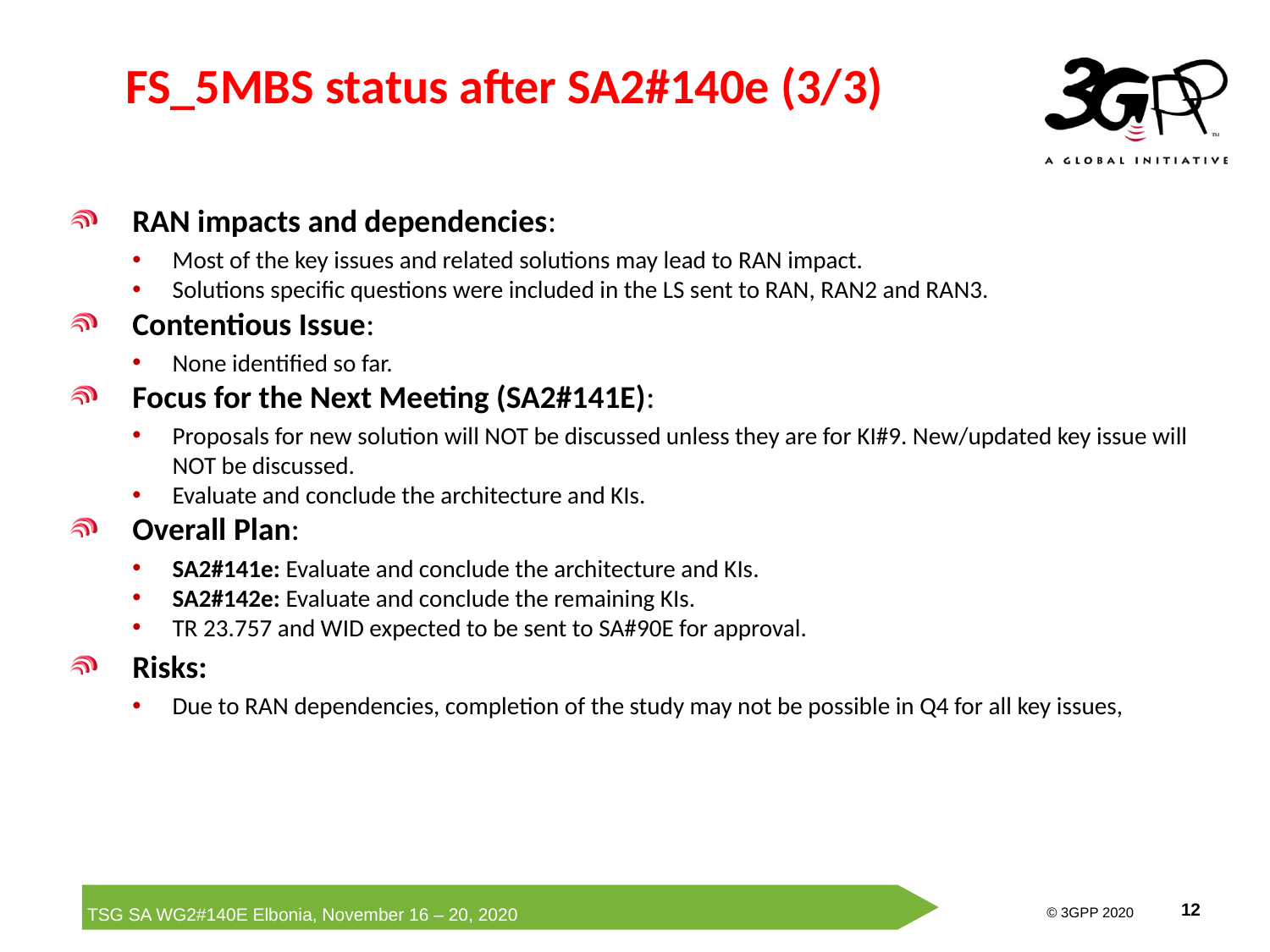

# FS_5MBS status after SA2#140e (3/3)
RAN impacts and dependencies:
Most of the key issues and related solutions may lead to RAN impact.
Solutions specific questions were included in the LS sent to RAN, RAN2 and RAN3.
Contentious Issue:
None identified so far.
Focus for the Next Meeting (SA2#141E):
Proposals for new solution will NOT be discussed unless they are for KI#9. New/updated key issue will NOT be discussed.
Evaluate and conclude the architecture and KIs.
Overall Plan:
SA2#141e: Evaluate and conclude the architecture and KIs.
SA2#142e: Evaluate and conclude the remaining KIs.
TR 23.757 and WID expected to be sent to SA#90E for approval.
Risks:
Due to RAN dependencies, completion of the study may not be possible in Q4 for all key issues,